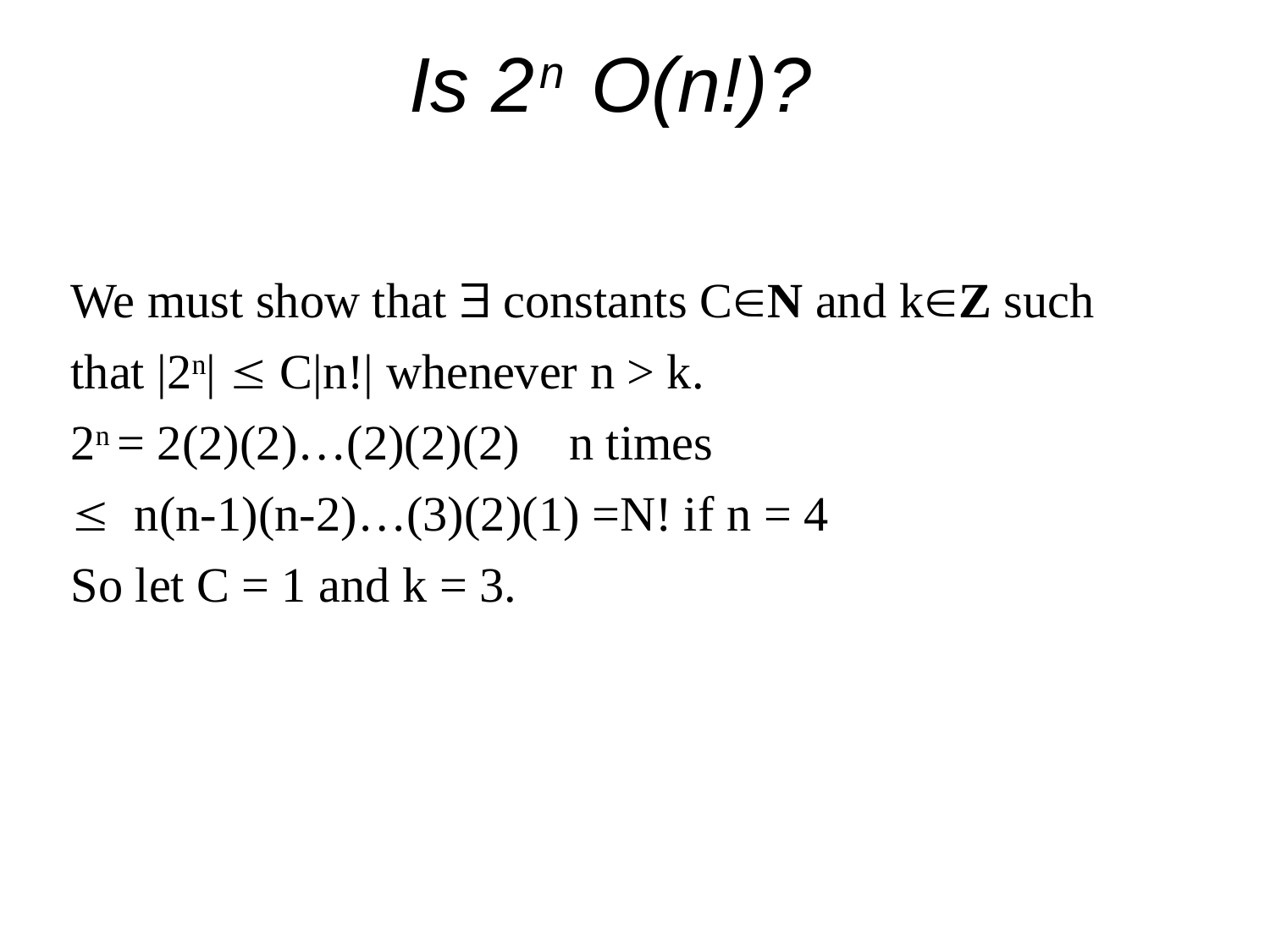

# Is 2n O(n!)?
We must show that ∃ constants C∈N and k∈Z such that |2n| ≤ C|n!| whenever n > k.
2n = 2(2)(2)…(2)(2)(2)    n times
≤  n(n-1)(n-2)…(3)(2)(1) =N! if n = 4
So let C = 1 and k = 3.